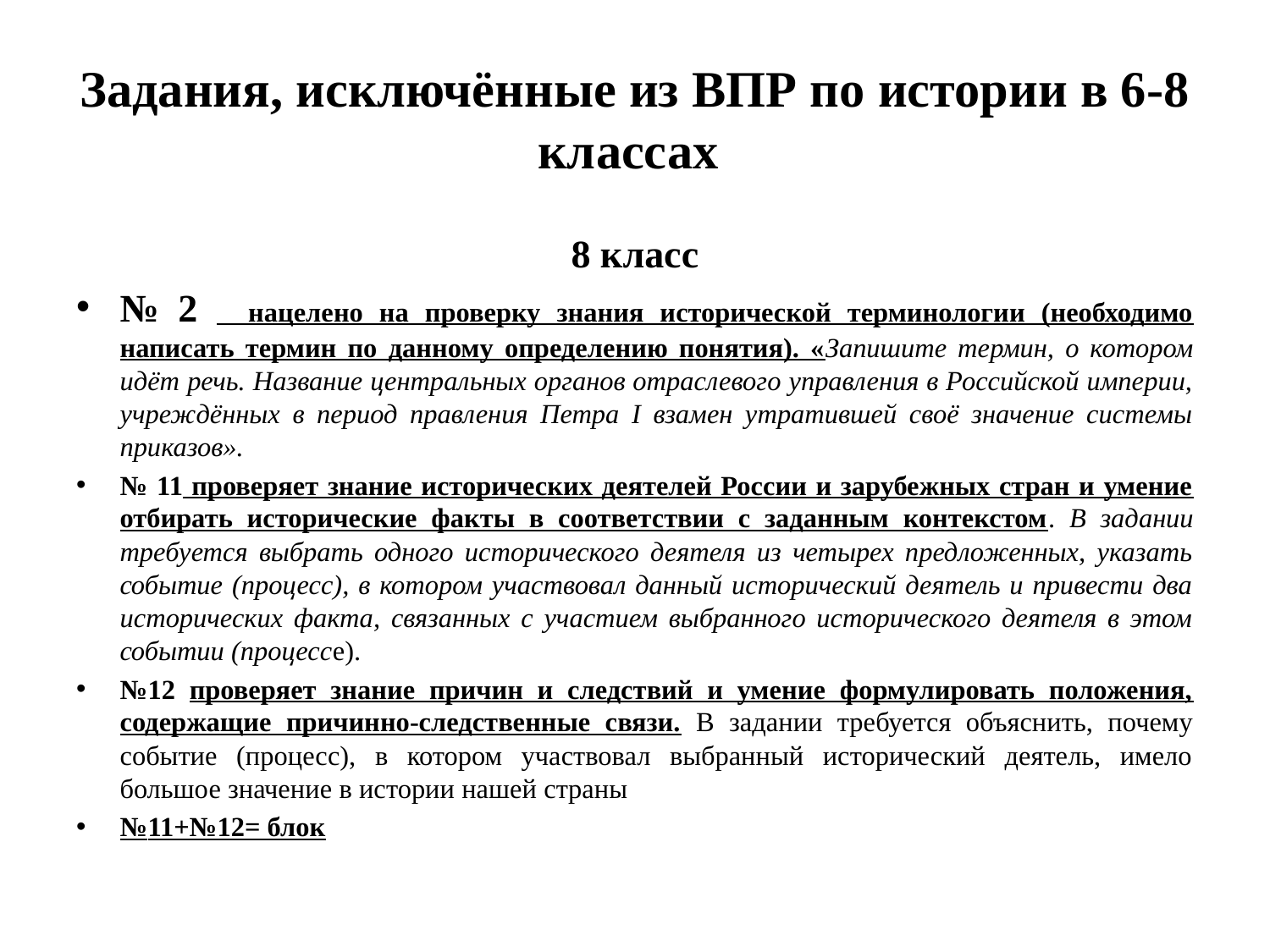

# Задания, исключённые из ВПР по истории в 6-8 классах
8 класс
№ 2   нацелено на проверку знания исторической терминологии (необходимо написать термин по данному определению понятия). «Запишите термин, о котором идёт речь. Название центральных органов отраслевого управления в Российской империи, учреждённых в период правления Петра I взамен утратившей своё значение системы приказов».
№ 11 проверяет знание исторических деятелей России и зарубежных стран и умение отбирать исторические факты в соответствии с заданным контекстом. В задании требуется выбрать одного исторического деятеля из четырех предложенных, указать событие (процесс), в котором участвовал данный исторический деятель и привести два исторических факта, связанных с участием выбранного исторического деятеля в этом событии (процессе).
№12 проверяет знание причин и следствий и умение формулировать положения, содержащие причинно-следственные связи. В задании требуется объяснить, почему событие (процесс), в котором участвовал выбранный исторический деятель, имело большое значение в истории нашей страны
№11+№12= блок